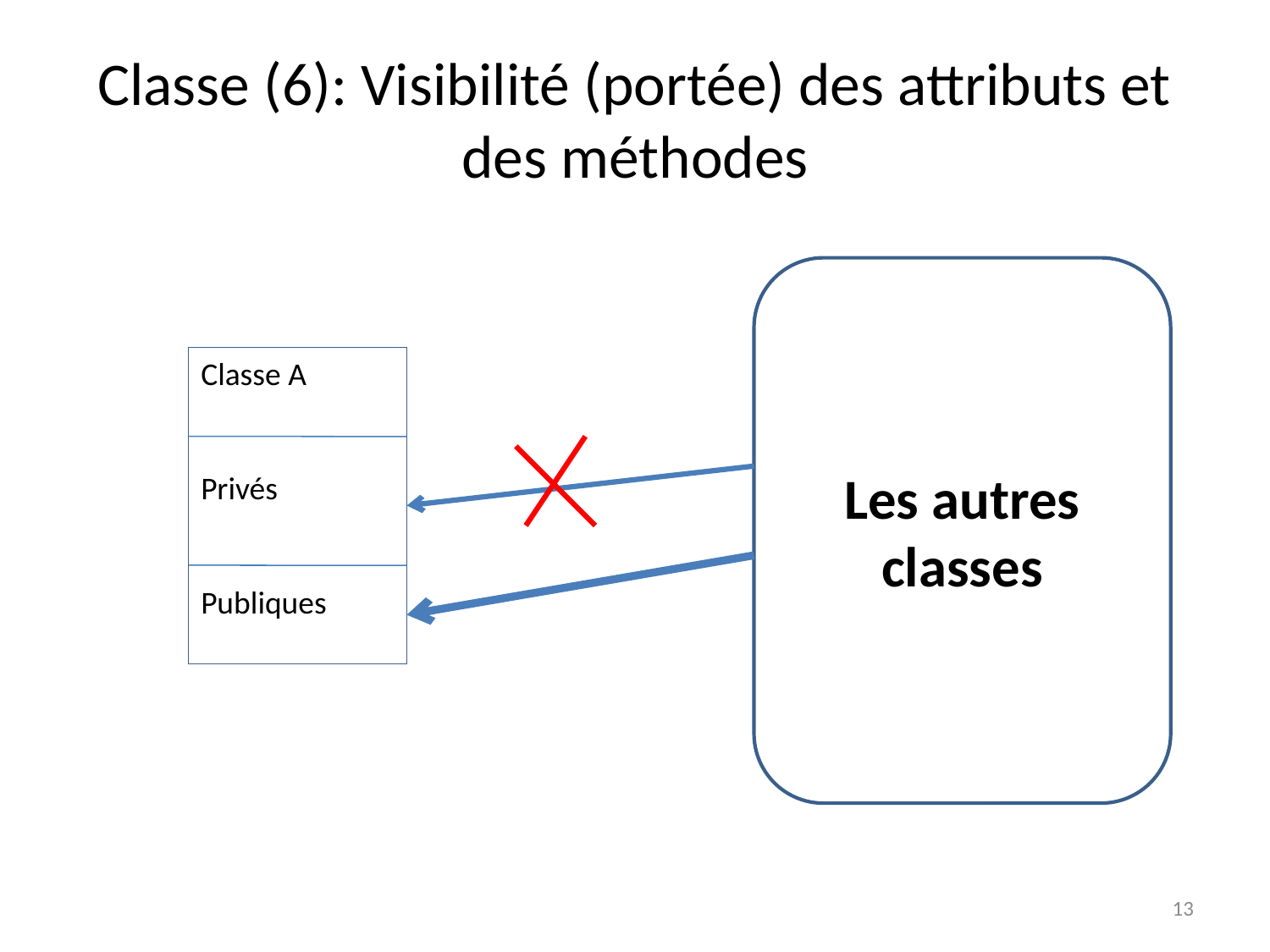

# Classe (6): Visibilité (portée) des attributs et des méthodes
Les autres classes
Classe A

Privés

Publiques

13